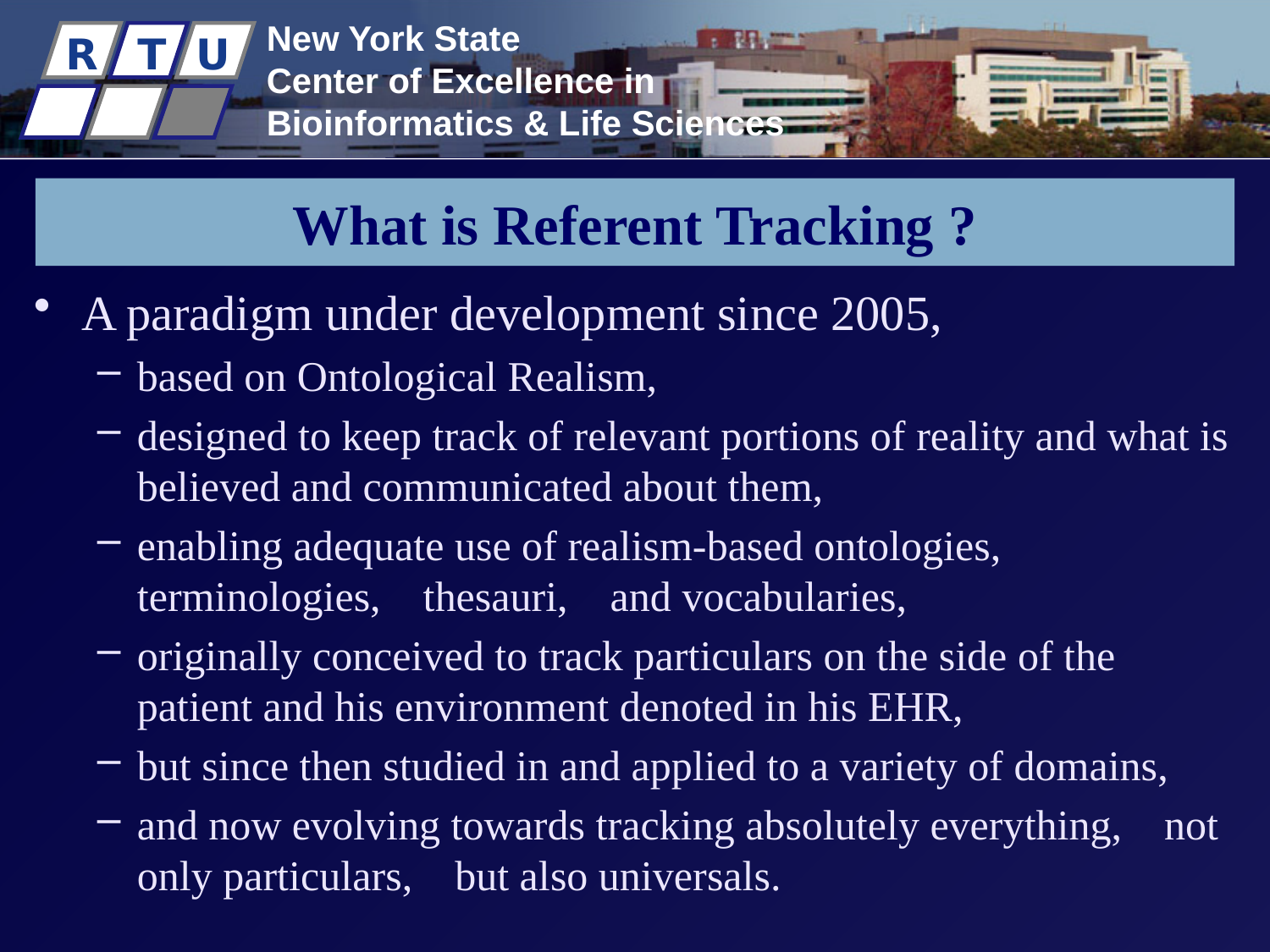

# What is Referent Tracking ?
A paradigm under development since 2005,
based on Ontological Realism,
designed to keep track of relevant portions of reality and what is believed and communicated about them,
enabling adequate use of realism-based ontologies,    terminologies,    thesauri,    and vocabularies,
originally conceived to track particulars on the side of the patient and his environment denoted in his EHR,
but since then studied in and applied to a variety of domains,
and now evolving towards tracking absolutely everything,    not only particulars,    but also universals.